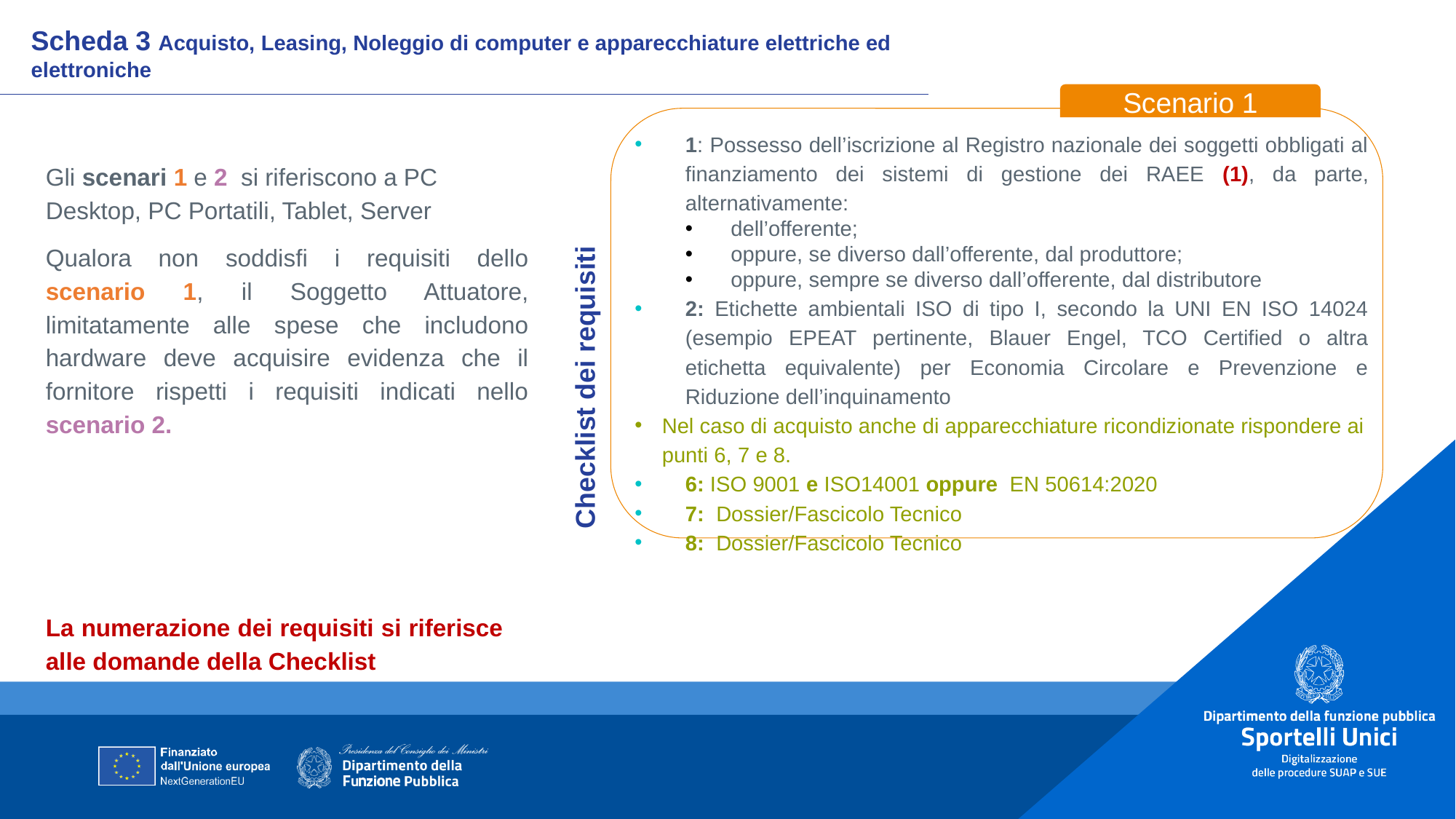

Scheda 3 Acquisto, Leasing, Noleggio di computer e apparecchiature elettriche ed elettroniche
1: Possesso dell’iscrizione al Registro nazionale dei soggetti obbligati al finanziamento dei sistemi di gestione dei RAEE (1), da parte, alternativamente:
dell’offerente;
oppure, se diverso dall’offerente, dal produttore;
oppure, sempre se diverso dall’offerente, dal distributore
2: Etichette ambientali ISO di tipo I, secondo la UNI EN ISO 14024 (esempio EPEAT pertinente, Blauer Engel, TCO Certified o altra etichetta equivalente) per Economia Circolare e Prevenzione e Riduzione dell’inquinamento
Nel caso di acquisto anche di apparecchiature ricondizionate rispondere ai punti 6, 7 e 8.
6: ISO 9001 e ISO14001 oppure  EN 50614:2020
7:  Dossier/Fascicolo Tecnico
8:  Dossier/Fascicolo Tecnico
Scenario 1

Gli scenari 1 e 2  si riferiscono a PC Desktop, PC Portatili, Tablet, Server
Qualora non soddisfi i requisiti dello scenario 1, il Soggetto Attuatore, limitatamente alle spese che includono hardware deve acquisire evidenza che il fornitore rispetti i requisiti indicati nello scenario 2.
Checklist dei requisiti
La numerazione dei requisiti si riferisce alle domande della Checklist